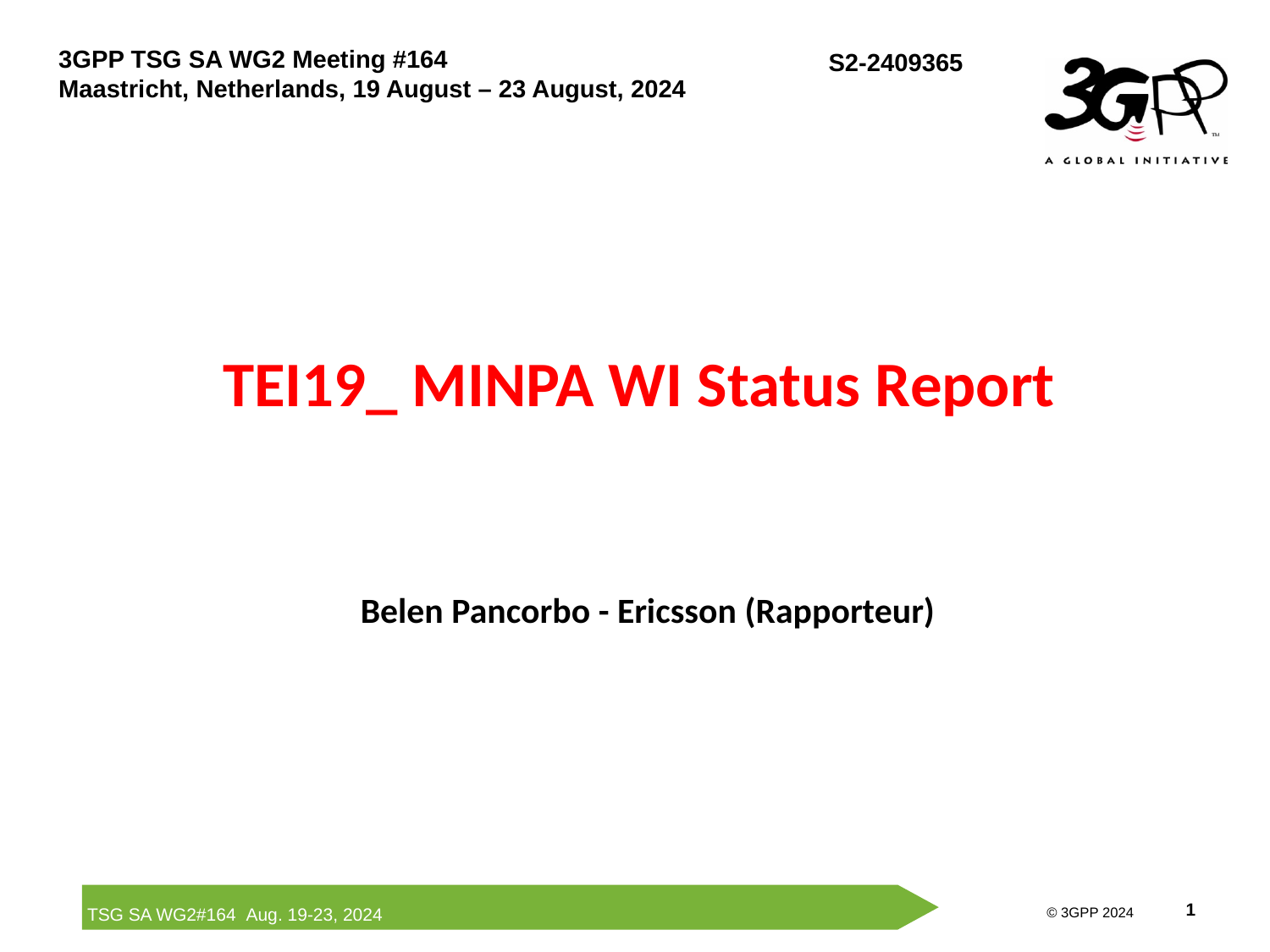

# TEI19_ MINPA WI Status Report
Belen Pancorbo - Ericsson (Rapporteur)